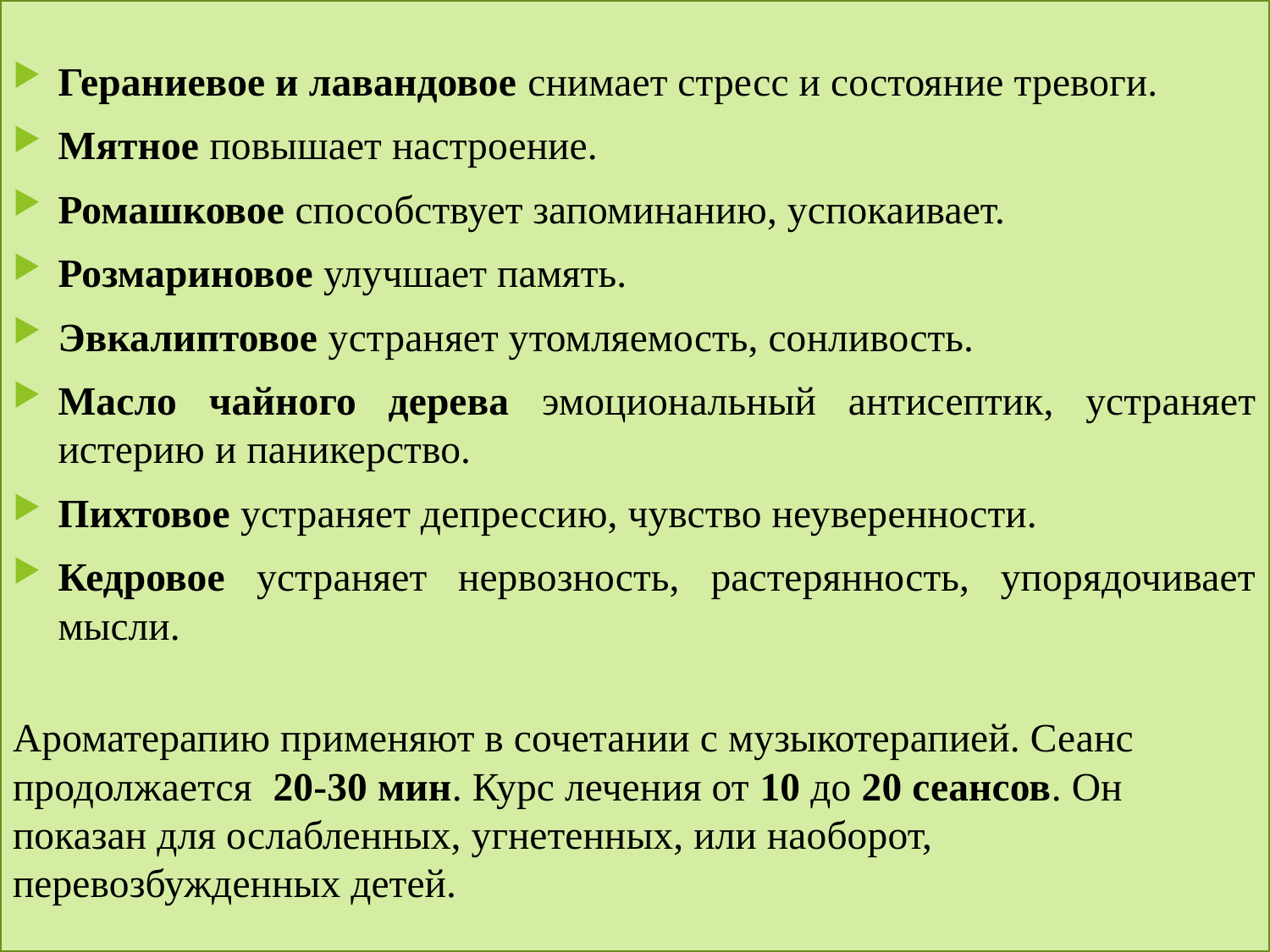

Гераниевое и лавандовое снимает стресс и состояние тревоги.
Мятное повышает настроение.
Ромашковое способствует запоминанию, успокаивает.
Розмариновое улучшает память.
Эвкалиптовое устраняет утомляемость, сонливость.
Масло чайного дерева эмоциональный антисептик, устраняет истерию и паникерство.
Пихтовое устраняет депрессию, чувство неуверенности.
Кедровое устраняет нервозность, растерянность, упорядочивает мысли.
Ароматерапию применяют в сочетании с музыкотерапией. Сеанс продолжается  20-30 мин. Курс лечения от 10 до 20 сеансов. Он показан для ослабленных, угнетенных, или наоборот, перевозбужденных детей.